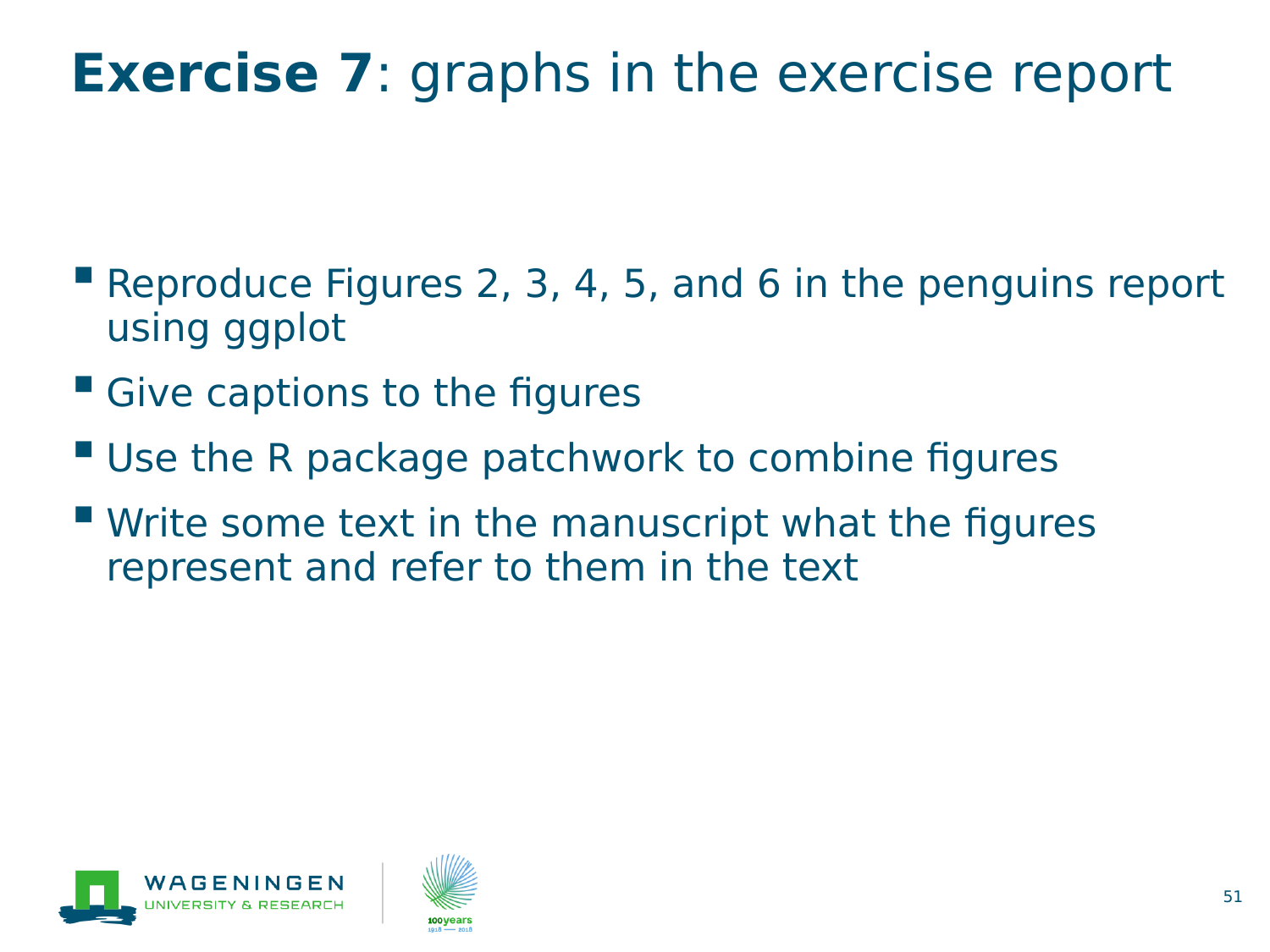

# Exercise 7: graphs in the exercise report
Reproduce Figures 2, 3, 4, 5, and 6 in the penguins report using ggplot
Give captions to the figures
Use the R package patchwork to combine figures
Write some text in the manuscript what the figures represent and refer to them in the text
51